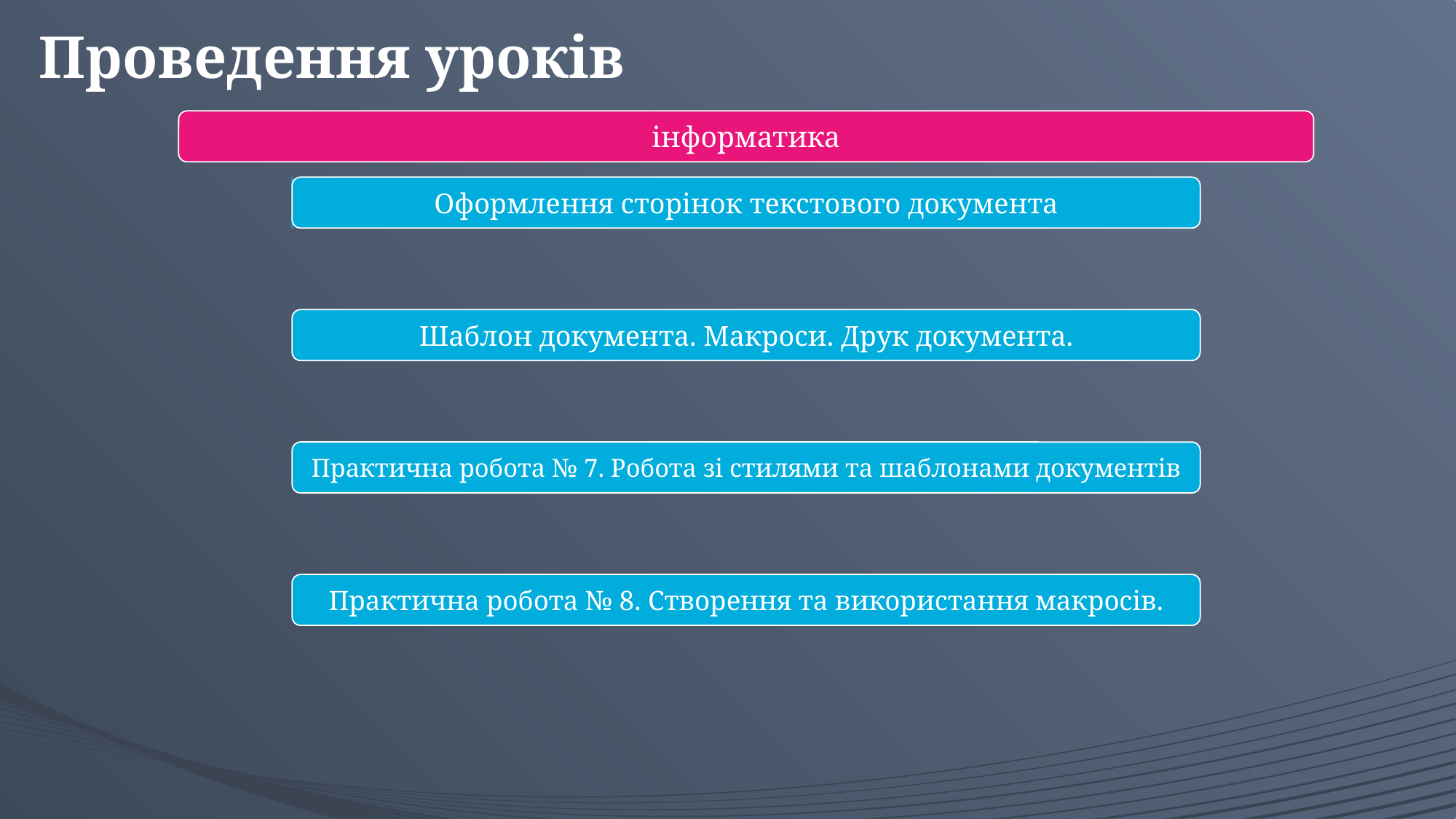

# Проведення уроків
інформатика
Оформлення сторінок текстового документа
Шаблон документа. Макроси. Друк документа.
Практична робота № 7. Робота зі стилями та шаблонами документів
Практична робота № 8. Створення та використання макросів.